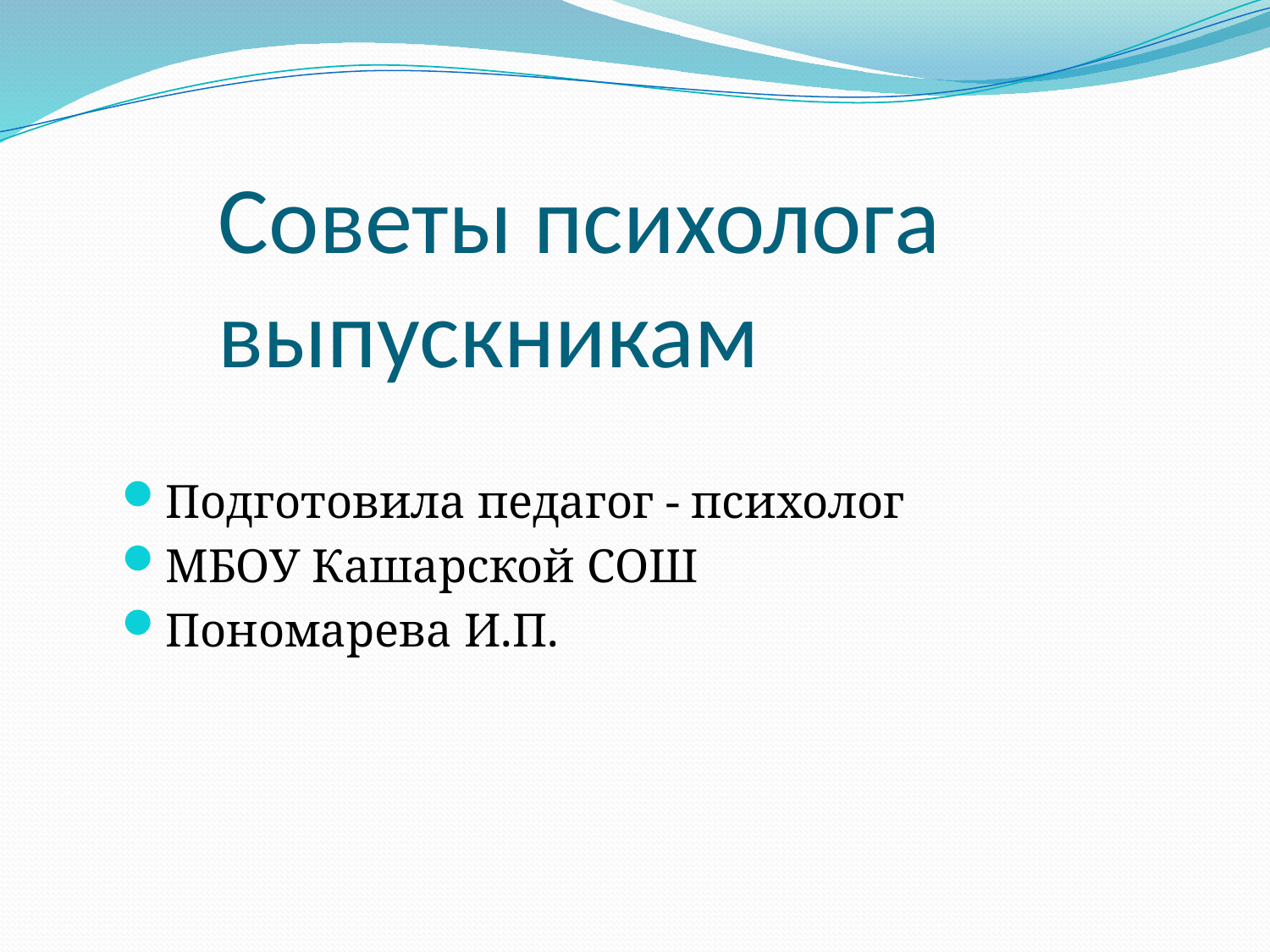

# Советы психолога выпускникам
Подготовила педагог - психолог
МБОУ Кашарской СОШ
Пономарева И.П.